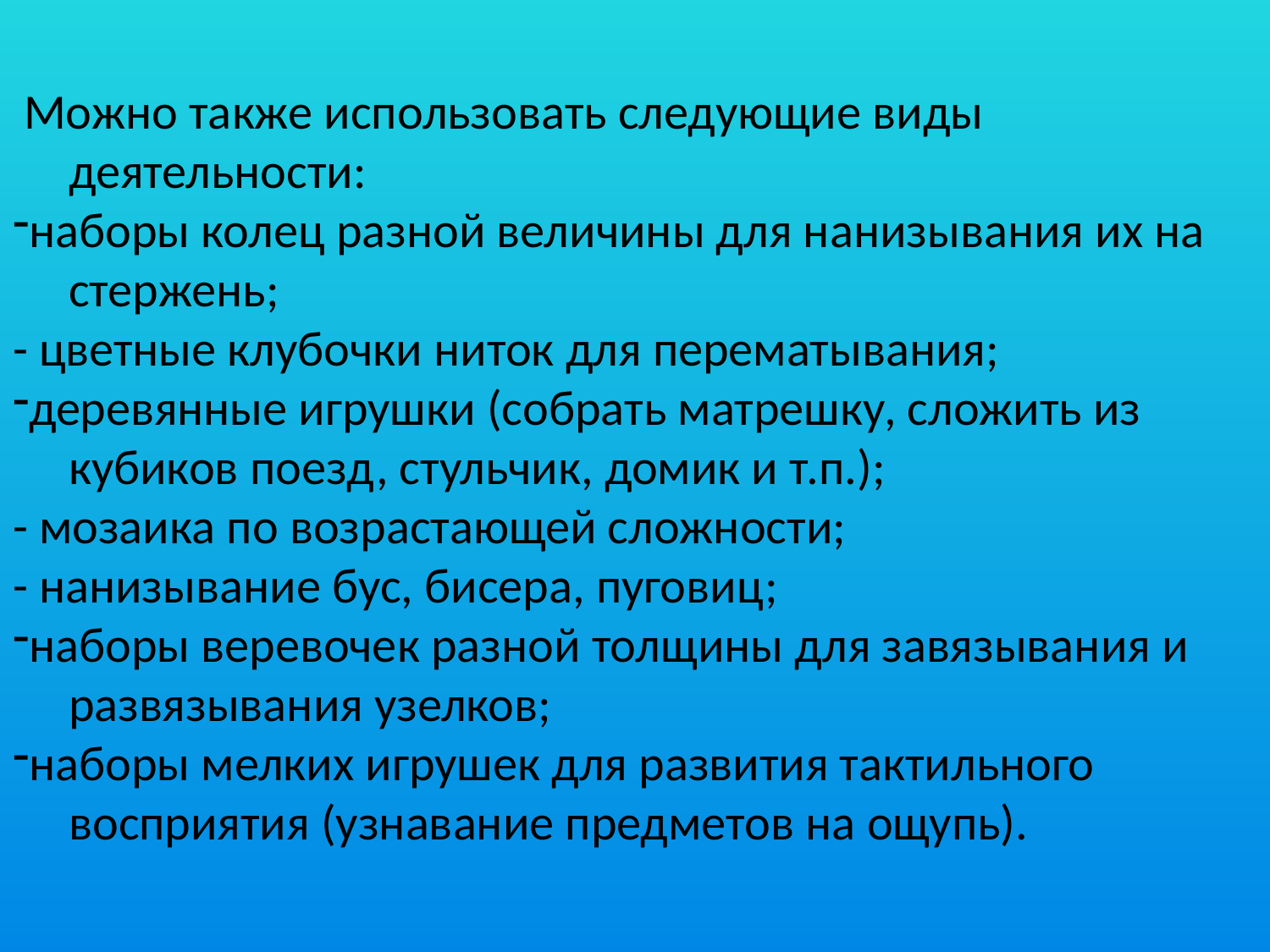

Можно также использовать следующие виды
     деятельности:
наборы колец разной величины для нанизывания их на
     стержень;
- цветные клубочки ниток для перематывания;
деревянные игрушки (собрать матрешку, сложить из
     кубиков поезд, стульчик, домик и т.п.);
- мозаика по возрастающей сложности;
- нанизывание бус, бисера, пуговиц;
наборы веревочек разной толщины для завязывания и
     развязывания узелков;
наборы мелких игрушек для развития тактильного
     восприятия (узнавание предметов на ощупь).